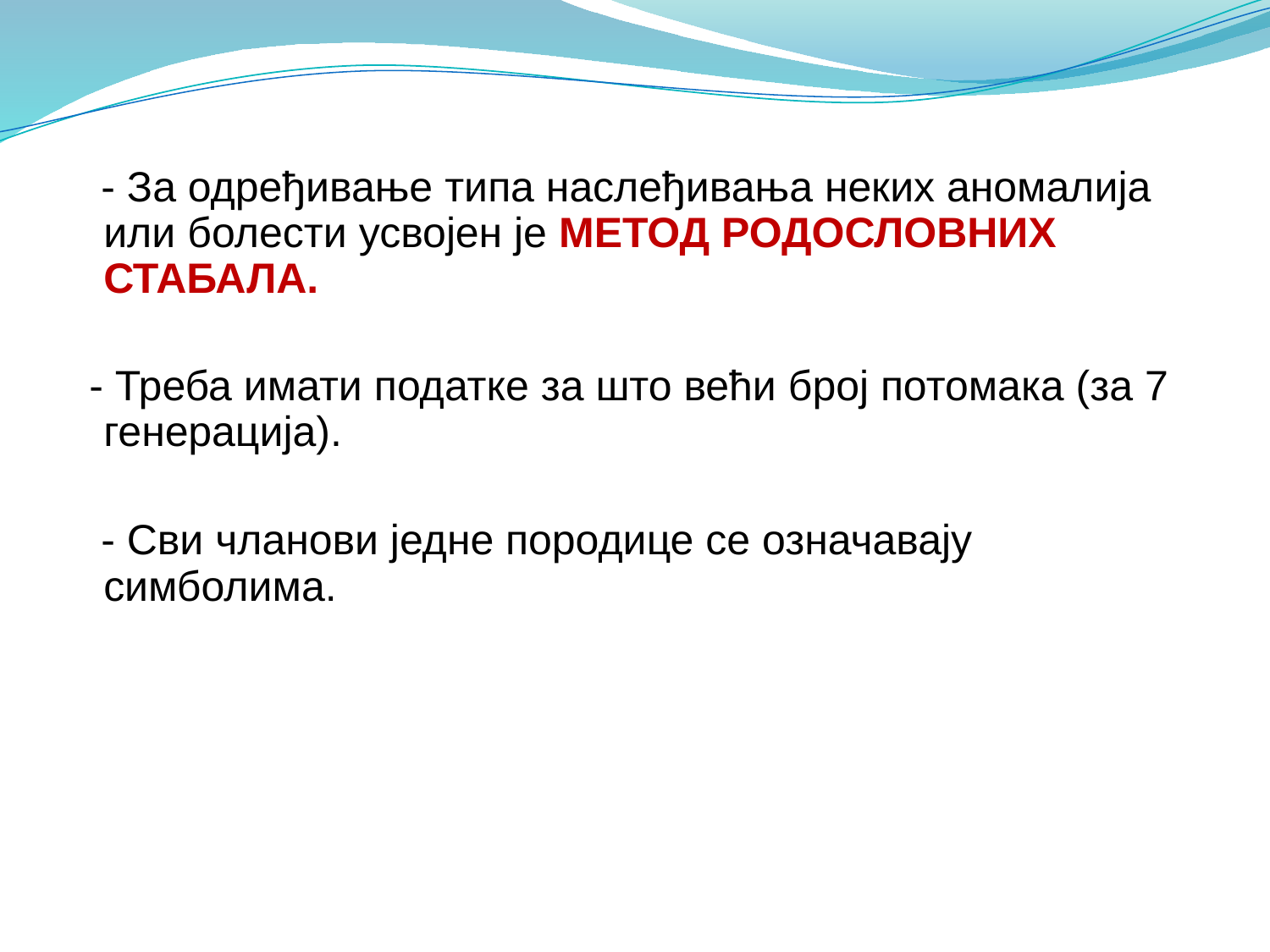

- За одређивање типа наслеђивања неких аномалија или болести усвојен је МЕТОД РОДОСЛОВНИХ СТАБАЛА.

  - Треба имати податке за што већи број потомака (за 7 генерација).

   - Сви чланови једне породице се означавају симболима.